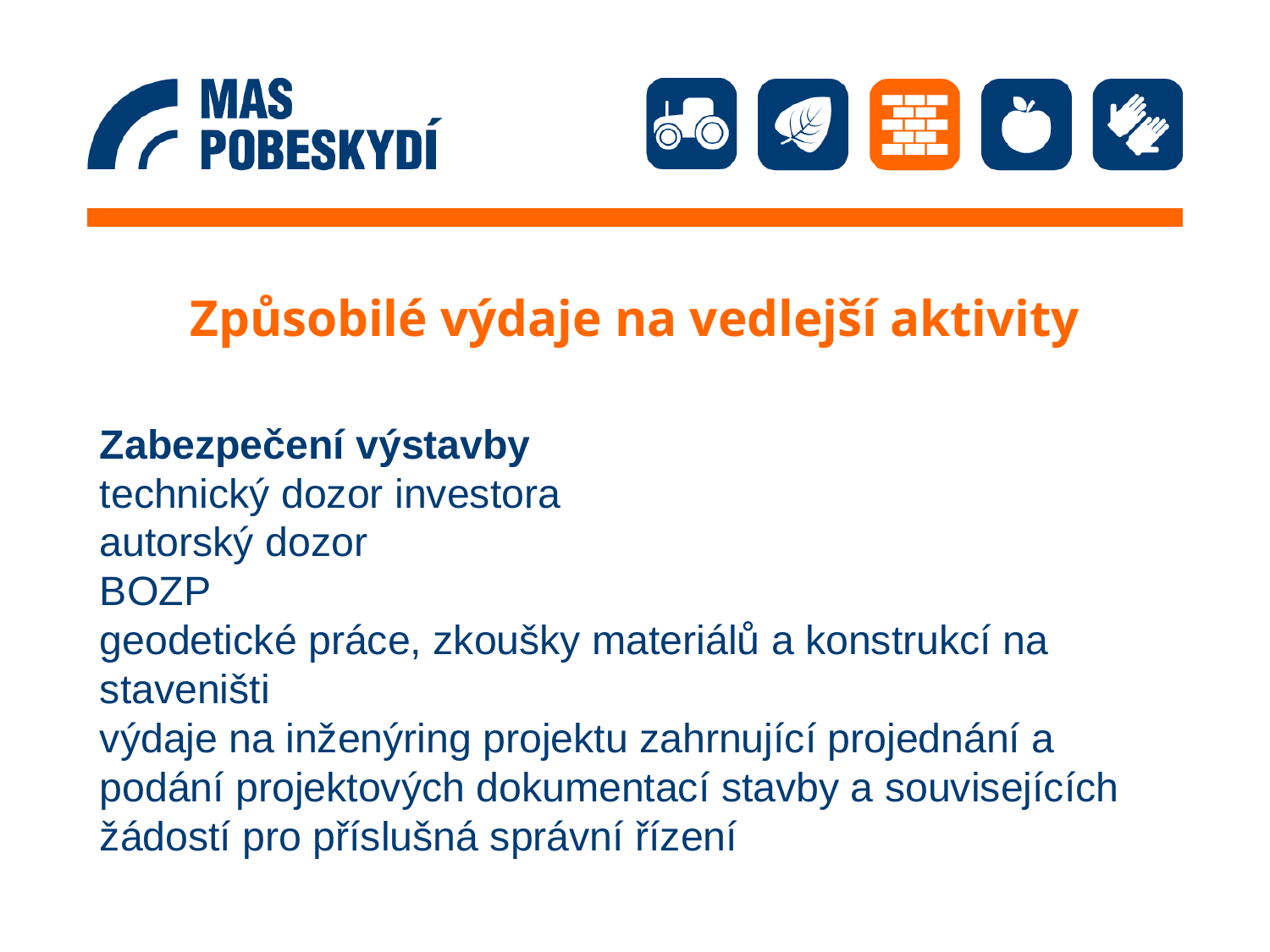

# Způsobilé výdaje na vedlejší aktivity
Zabezpečení výstavby
technický dozor investora
autorský dozor
BOZP
geodetické práce, zkoušky materiálů a konstrukcí na staveništi
výdaje na inženýring projektu zahrnující projednání a podání projektových dokumentací stavby a souvisejících žádostí pro příslušná správní řízení